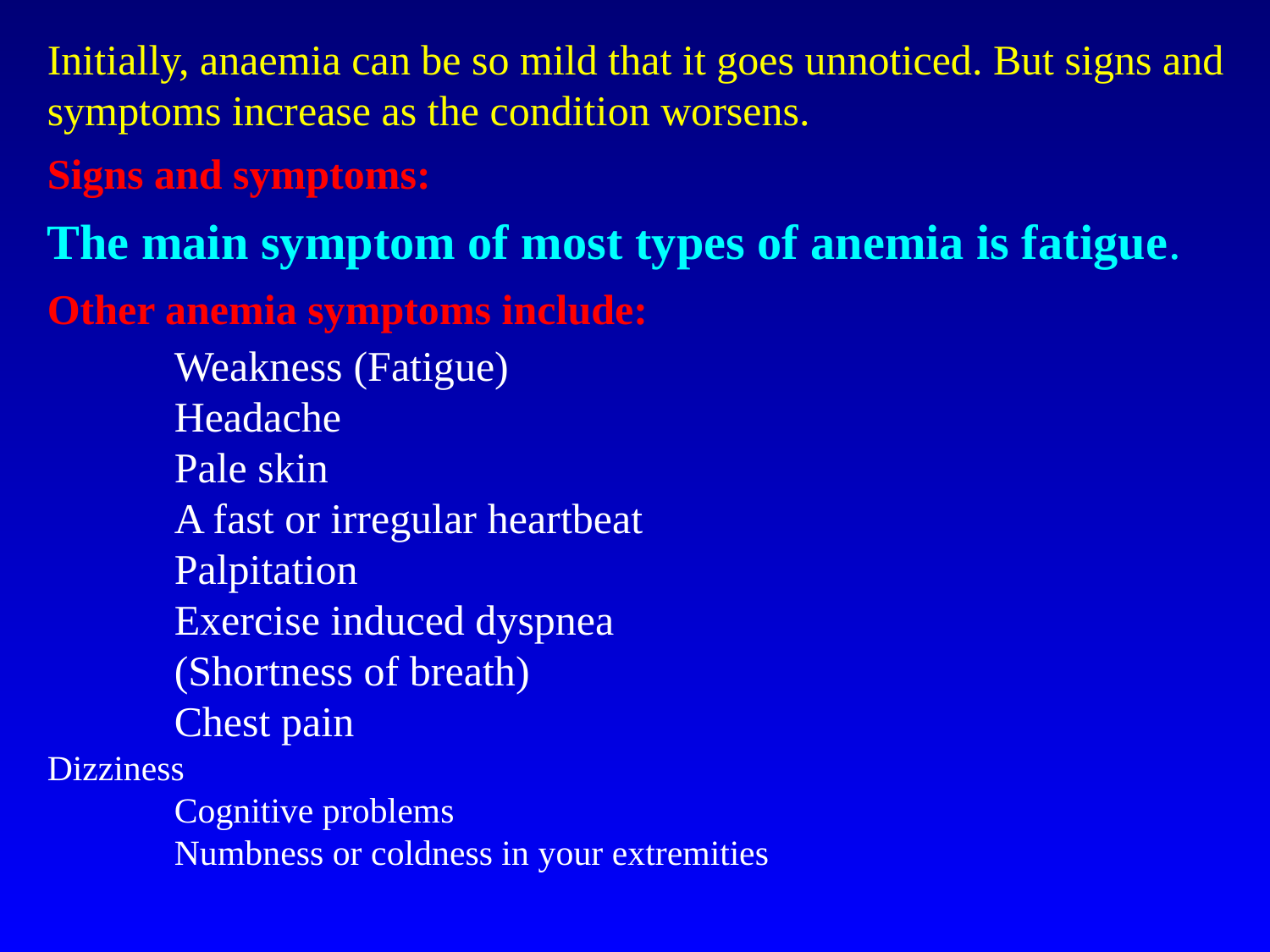

Initially, anaemia can be so mild that it goes unnoticed. But signs and symptoms increase as the condition worsens.

Signs and symptoms:

The main symptom of most types of anemia is fatigue.

Other anemia symptoms include:

	Weakness (Fatigue)                                                                      	Headache
	Pale skin
	A fast or irregular heartbeat
	Palpitation
	Exercise induced dyspnea
	(Shortness of breath)                                                                  	Chest pain                                                                          	Dizziness
	Cognitive problems
	Numbness or coldness in your extremities